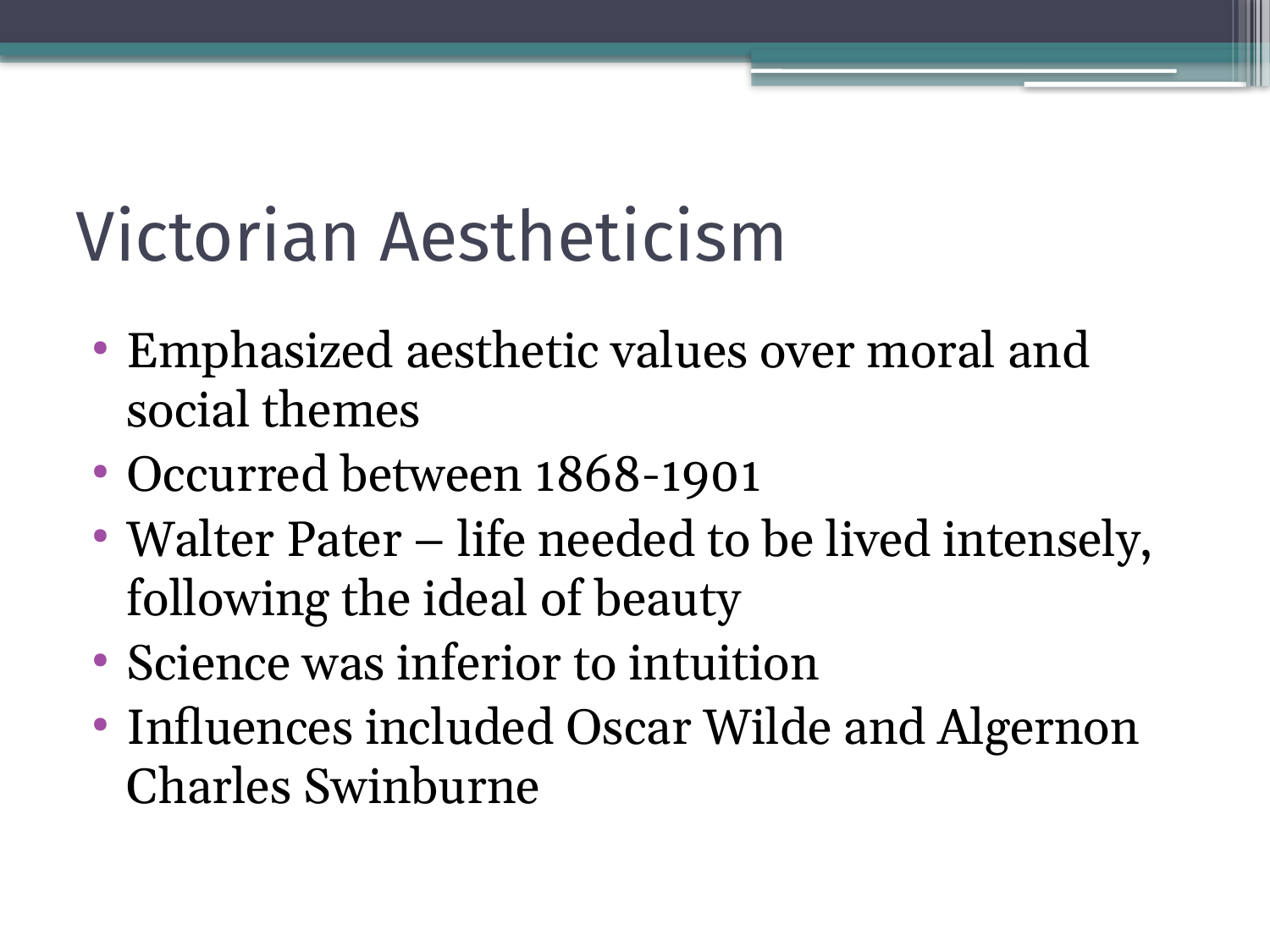

# Victorian Aestheticism
Emphasized aesthetic values over moral and social themes
Occurred between 1868-1901
Walter Pater – life needed to be lived intensely, following the ideal of beauty
Science was inferior to intuition
Influences included Oscar Wilde and Algernon Charles Swinburne